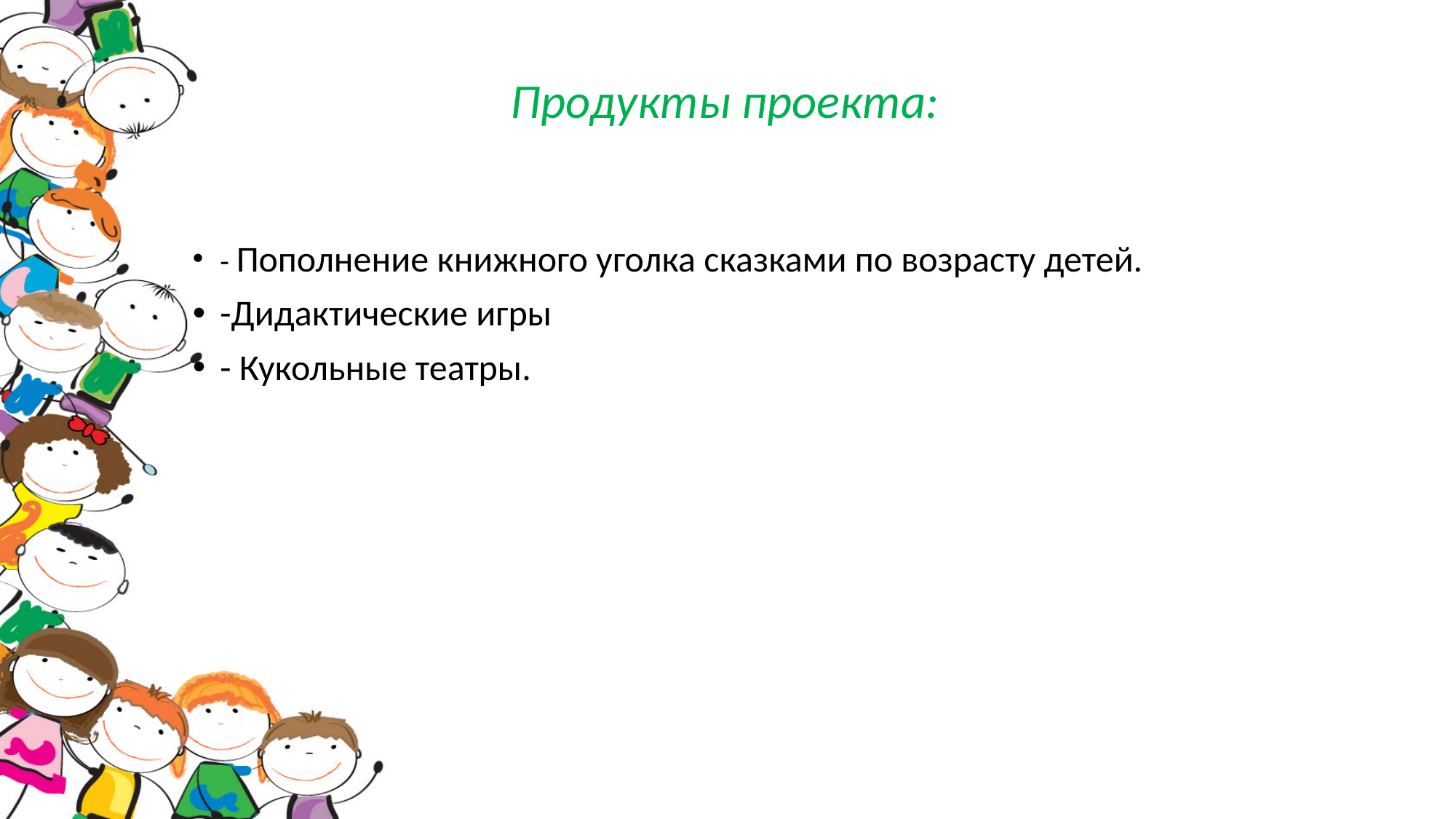

# Продукты проекта:

- Пополнение книжного уголка сказками по возрасту детей.
-Дидактические игры
- Кукольные театры.